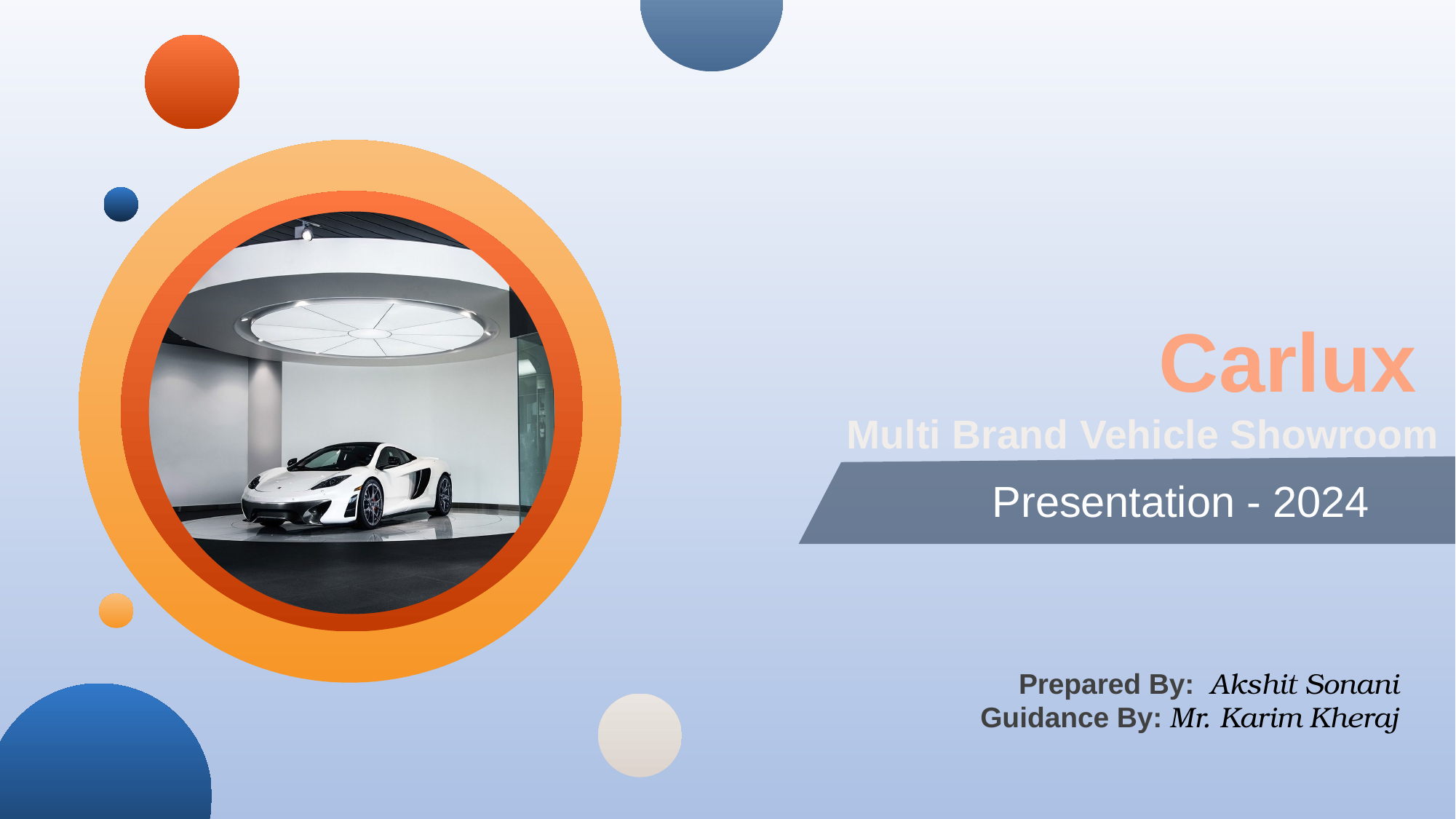

Carlux
Multi Brand Vehicle Showroom

Presentation - 2024

Prepared By:  Akshit Sonani
Guidance By: Mr. Karim Kheraj